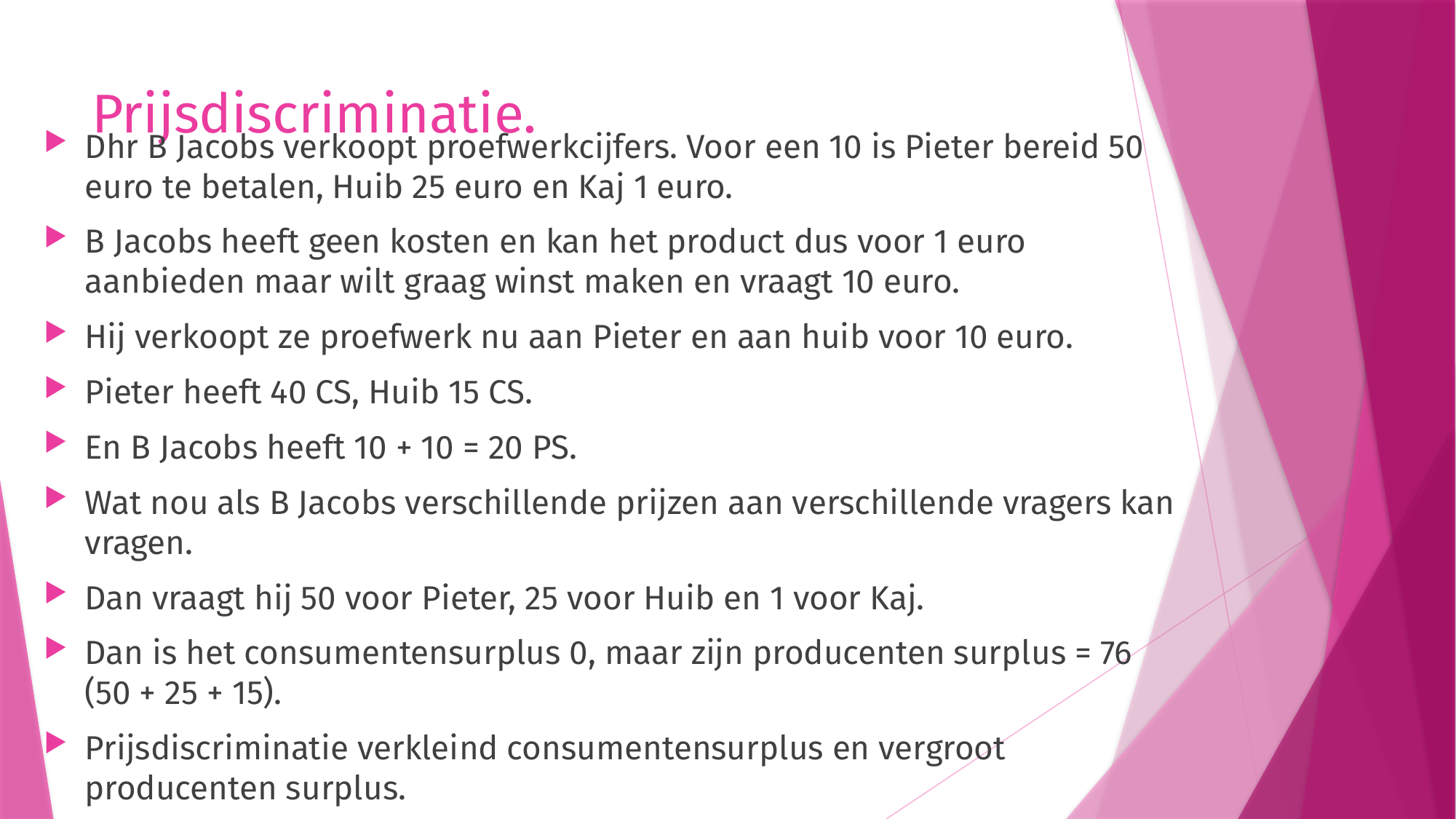

# Prijsdiscriminatie.
Dhr B Jacobs verkoopt proefwerkcijfers. Voor een 10 is Pieter bereid 50 euro te betalen, Huib 25 euro en Kaj 1 euro.
B Jacobs heeft geen kosten en kan het product dus voor 1 euro aanbieden maar wilt graag winst maken en vraagt 10 euro.
Hij verkoopt ze proefwerk nu aan Pieter en aan huib voor 10 euro.
Pieter heeft 40 CS, Huib 15 CS.
En B Jacobs heeft 10 + 10 = 20 PS.
Wat nou als B Jacobs verschillende prijzen aan verschillende vragers kan vragen.
Dan vraagt hij 50 voor Pieter, 25 voor Huib en 1 voor Kaj.
Dan is het consumentensurplus 0, maar zijn producenten surplus = 76 (50 + 25 + 15).
Prijsdiscriminatie verkleind consumentensurplus en vergroot producenten surplus.